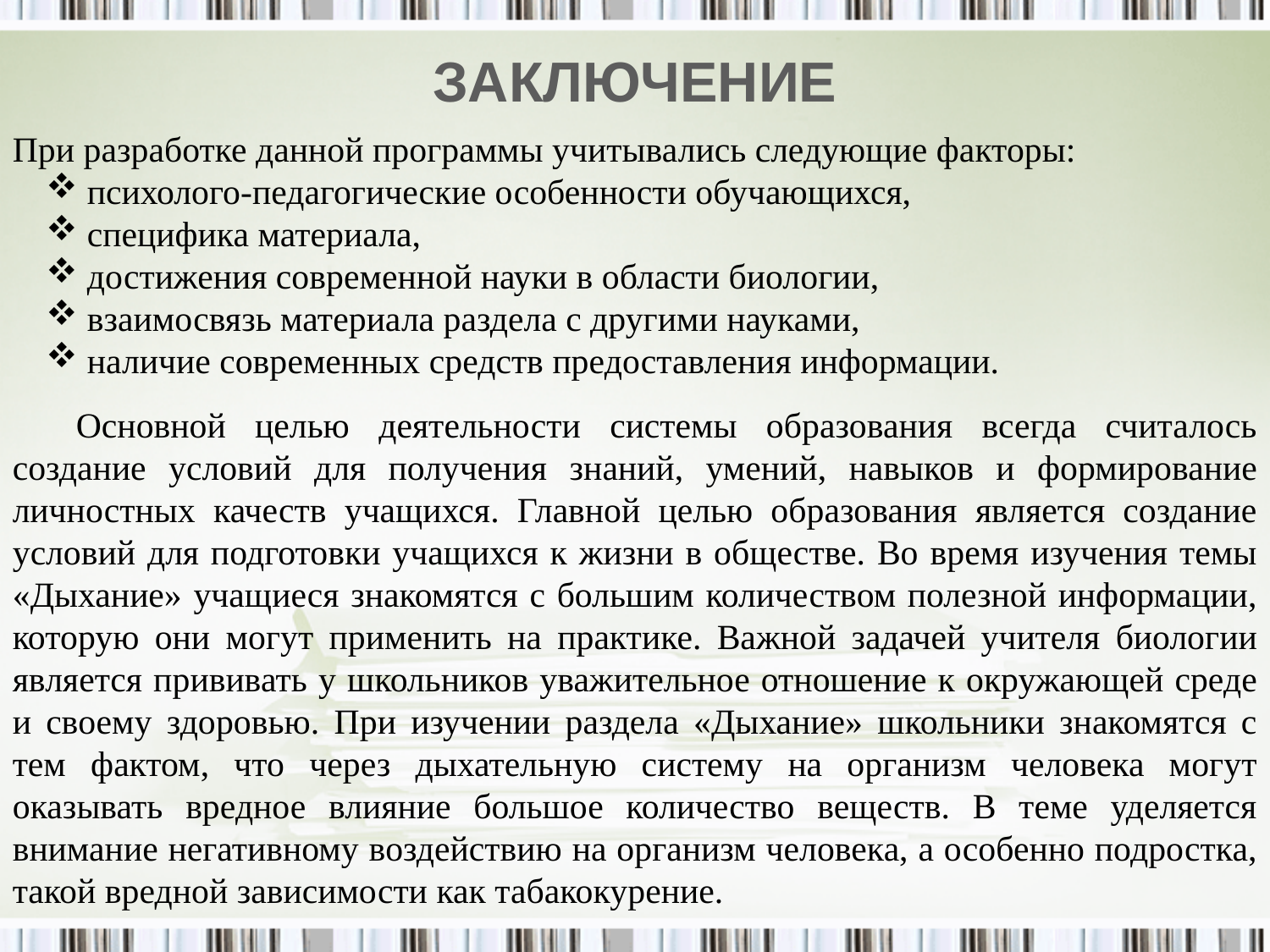

ЗАКЛЮЧЕНИЕ
При разработке данной программы учитывались следующие факторы:
 психолого-педагогические особенности обучающихся,
 специфика материала,
 достижения современной науки в области биологии,
 взаимосвязь материала раздела с другими науками,
 наличие современных средств предоставления информации.
Основной целью деятельности системы образования всегда считалось создание условий для получения знаний, умений, навыков и формирование личностных качеств учащихся. Главной целью образования является создание условий для подготовки учащихся к жизни в обществе. Во время изучения темы «Дыхание» учащиеся знакомятся с большим количеством полезной информации, которую они могут применить на практике. Важной задачей учителя биологии является прививать у школьников уважительное отношение к окружающей среде и своему здоровью. При изучении раздела «Дыхание» школьники знакомятся с тем фактом, что через дыхательную систему на организм человека могут оказывать вредное влияние большое количество веществ. В теме уделяется внимание негативному воздействию на организм человека, а особенно подростка, такой вредной зависимости как табакокурение.